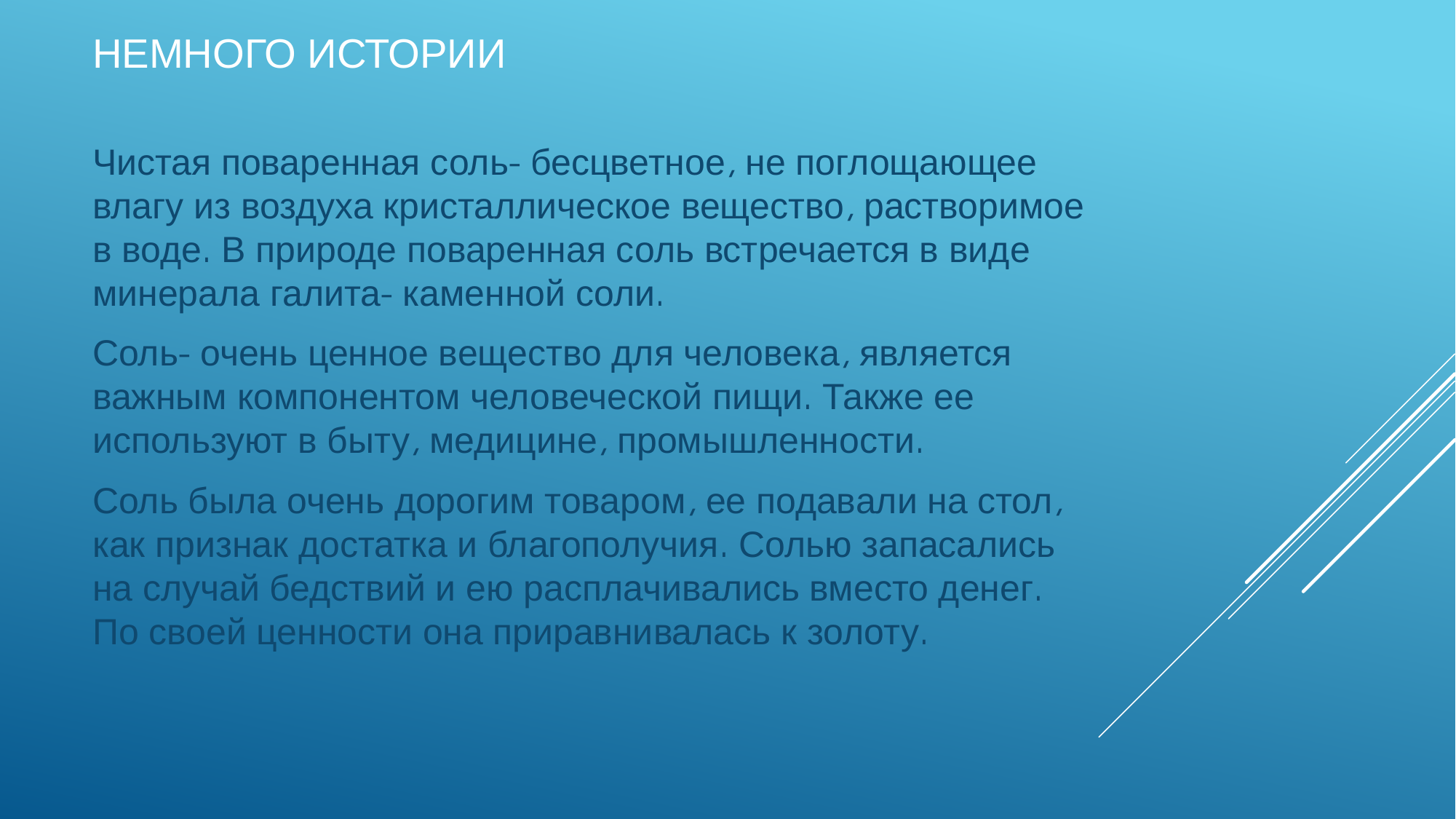

# нЕмного истории
Чистая поваренная соль- бесцветное, не поглощающее влагу из воздуха кристаллическое вещество, растворимое в воде. В природе поваренная соль встречается в виде минерала галита- каменной соли.
Соль- очень ценное вещество для человека, является важным компонентом человеческой пищи. Также ее используют в быту, медицине, промышленности.
Соль была очень дорогим товаром, ее подавали на стол, как признак достатка и благополучия. Солью запасались на случай бедствий и ею расплачивались вместо денег. По своей ценности она приравнивалась к золоту.